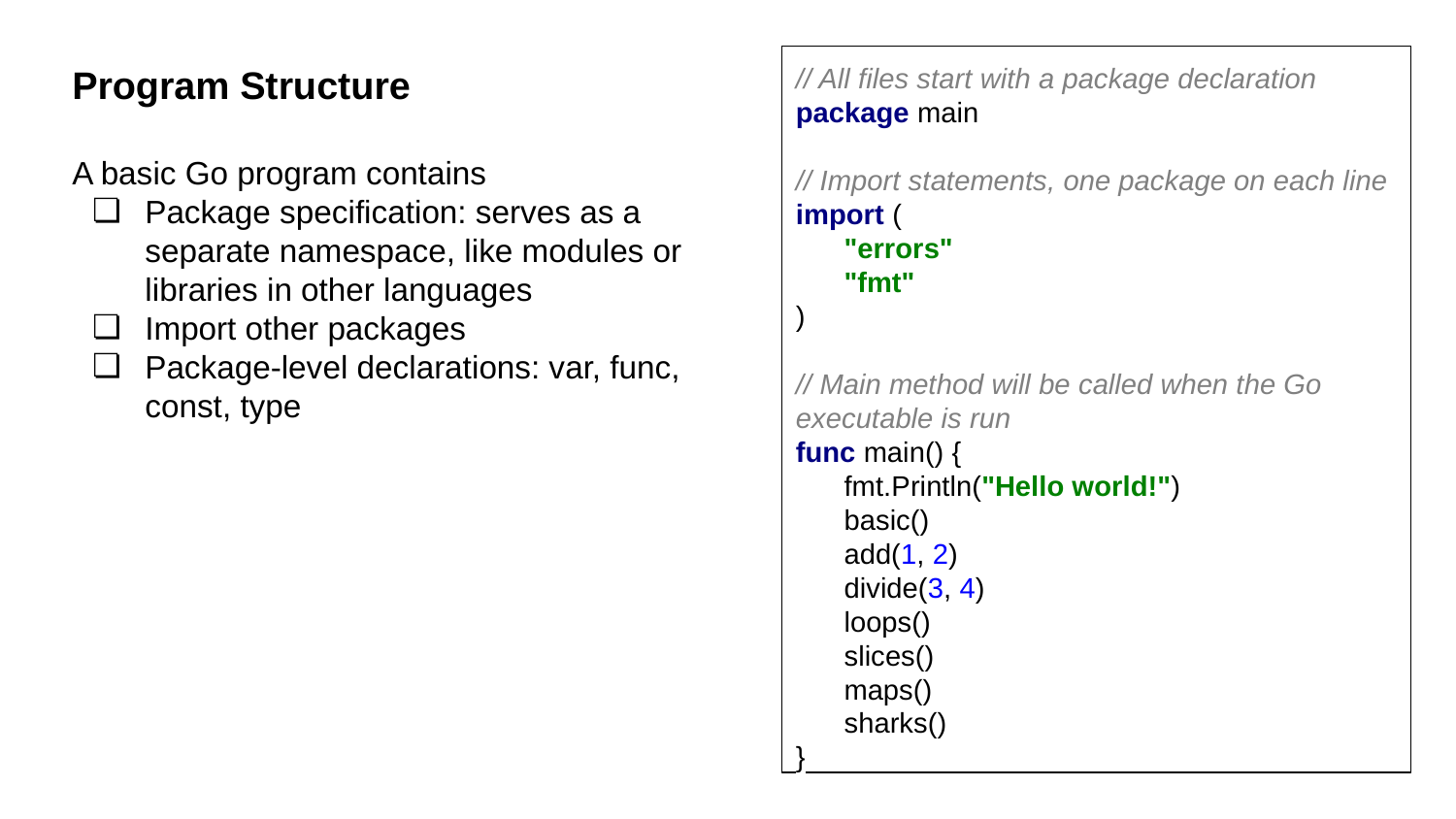

Program Structure
// All files start with a package declaration
package main

// Import statements, one package on each line
import (
      "errors"
      "fmt"
)

// Main method will be called when the Go executable is run
func main() {
      fmt.Println("Hello world!")
      basic()
      add(1, 2)
      divide(3, 4)
      loops()
      slices()
      maps()
      sharks()
}
A basic Go program contains
Package specification: serves as a separate namespace, like modules or libraries in other languages
Import other packages
Package-level declarations: var, func, const, type